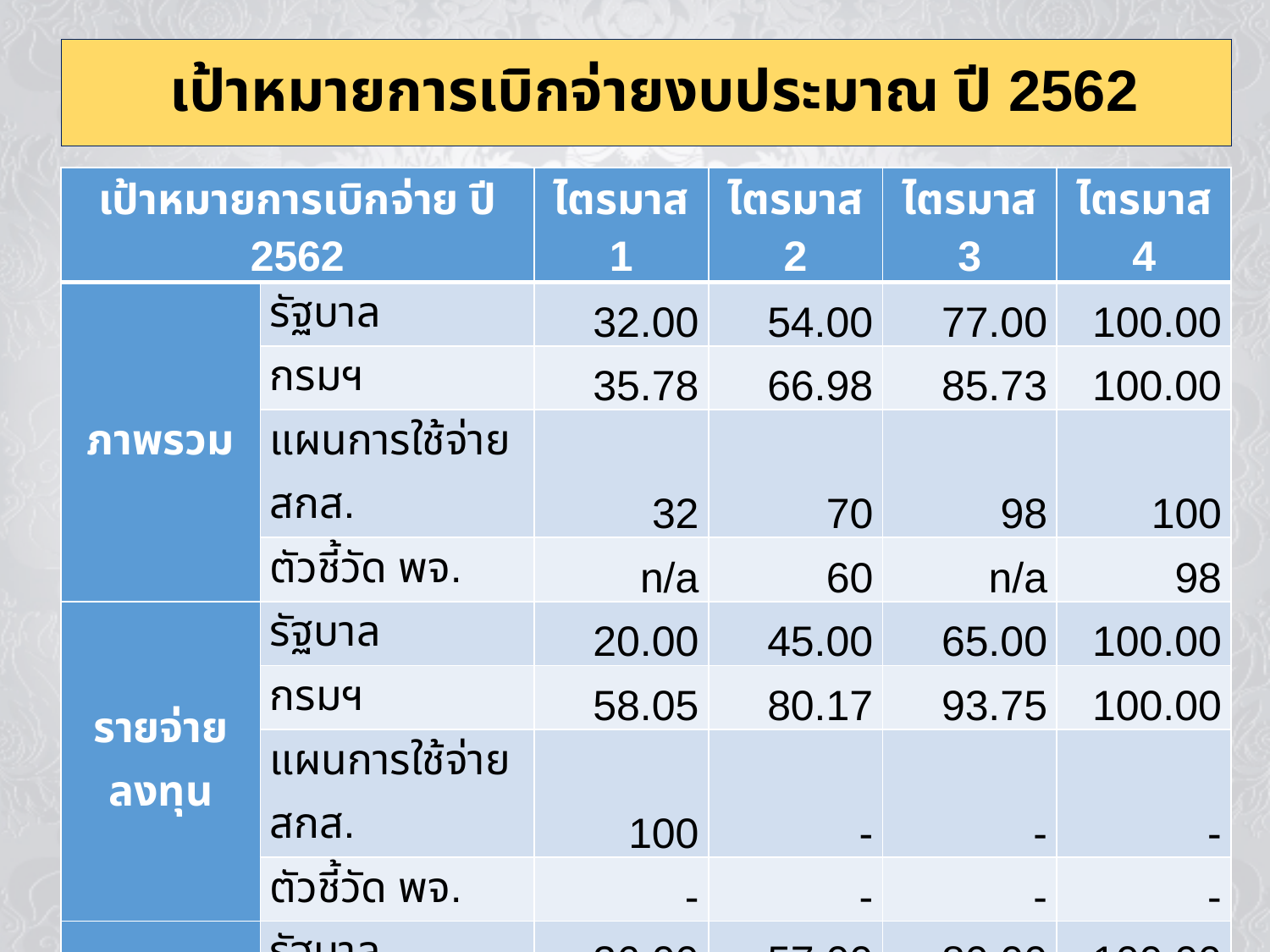

# เป้าหมายการเบิกจ่ายงบประมาณ ปี 2562
| เป้าหมายการเบิกจ่าย ปี 2562 |  | ไตรมาส 1 | ไตรมาส 2 | ไตรมาส 3 | ไตรมาส 4 |
| --- | --- | --- | --- | --- | --- |
| ภาพรวม | รัฐบาล | 32.00 | 54.00 | 77.00 | 100.00 |
|  | กรมฯ | 35.78 | 66.98 | 85.73 | 100.00 |
|  | แผนการใช้จ่าย สกส. | 32 | 70 | 98 | 100 |
|  | ตัวชี้วัด พจ. | n/a | 60 | n/a | 98 |
| รายจ่ายลงทุน | รัฐบาล | 20.00 | 45.00 | 65.00 | 100.00 |
|  | กรมฯ | 58.05 | 80.17 | 93.75 | 100.00 |
|  | แผนการใช้จ่าย สกส. | 100 | - | - | - |
|  | ตัวชี้วัด พจ. | - | - | - | - |
| รายจ่ายประจำ | รัฐบาล | 36.00 | 57.00 | 80.00 | 100.00 |
|  | กรมฯ | 34.69 | 66.33 | 85.33 | 100.00 |
|  | แผนการใช้จ่าย สกส. | - | - | - | - |
|  | ตัวชี้วัด พจ. | - | - | - | - |